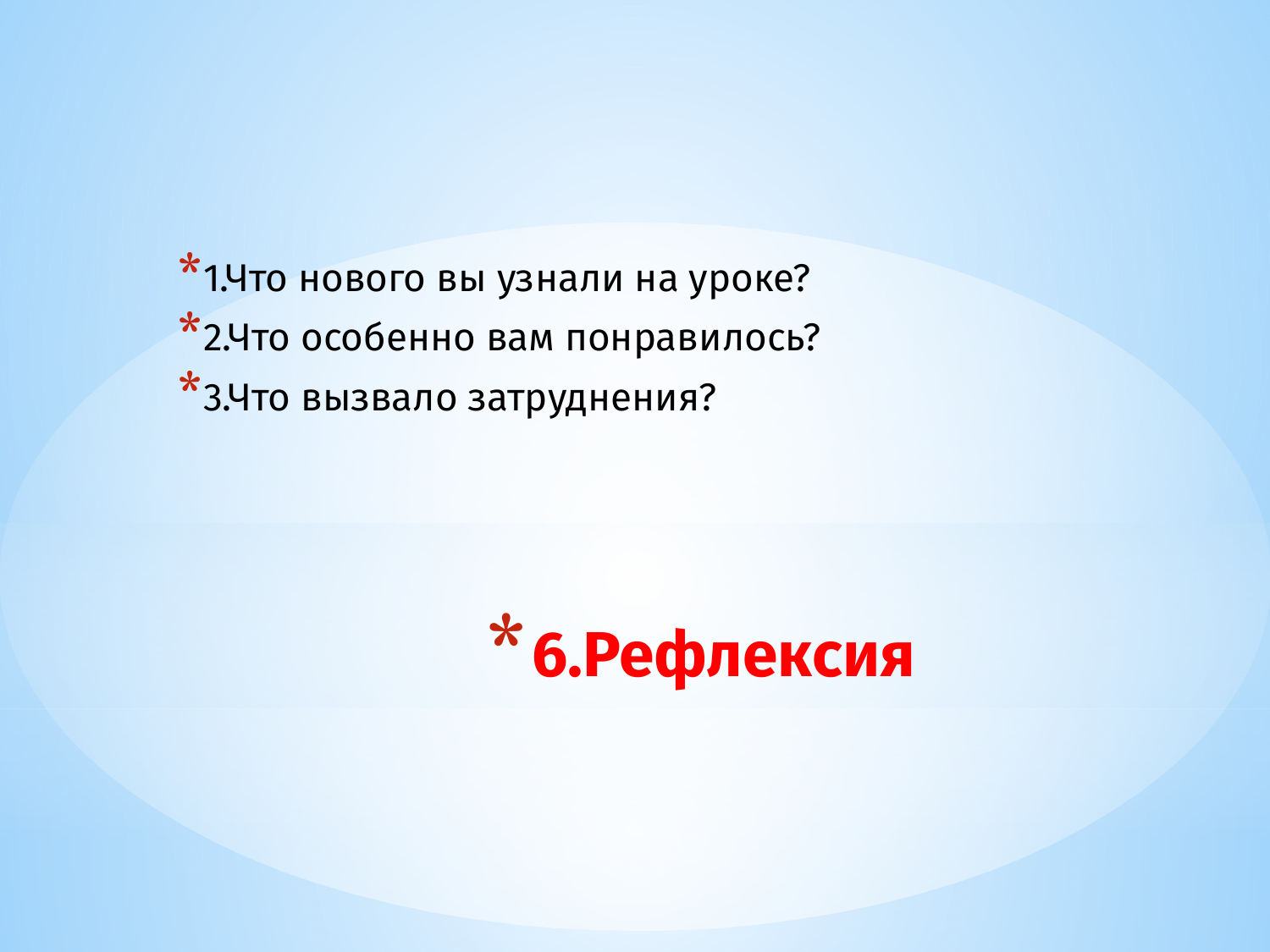

1.Что нового вы узнали на уроке?
2.Что особенно вам понравилось?
3.Что вызвало затруднения?
# 6.Рефлексия